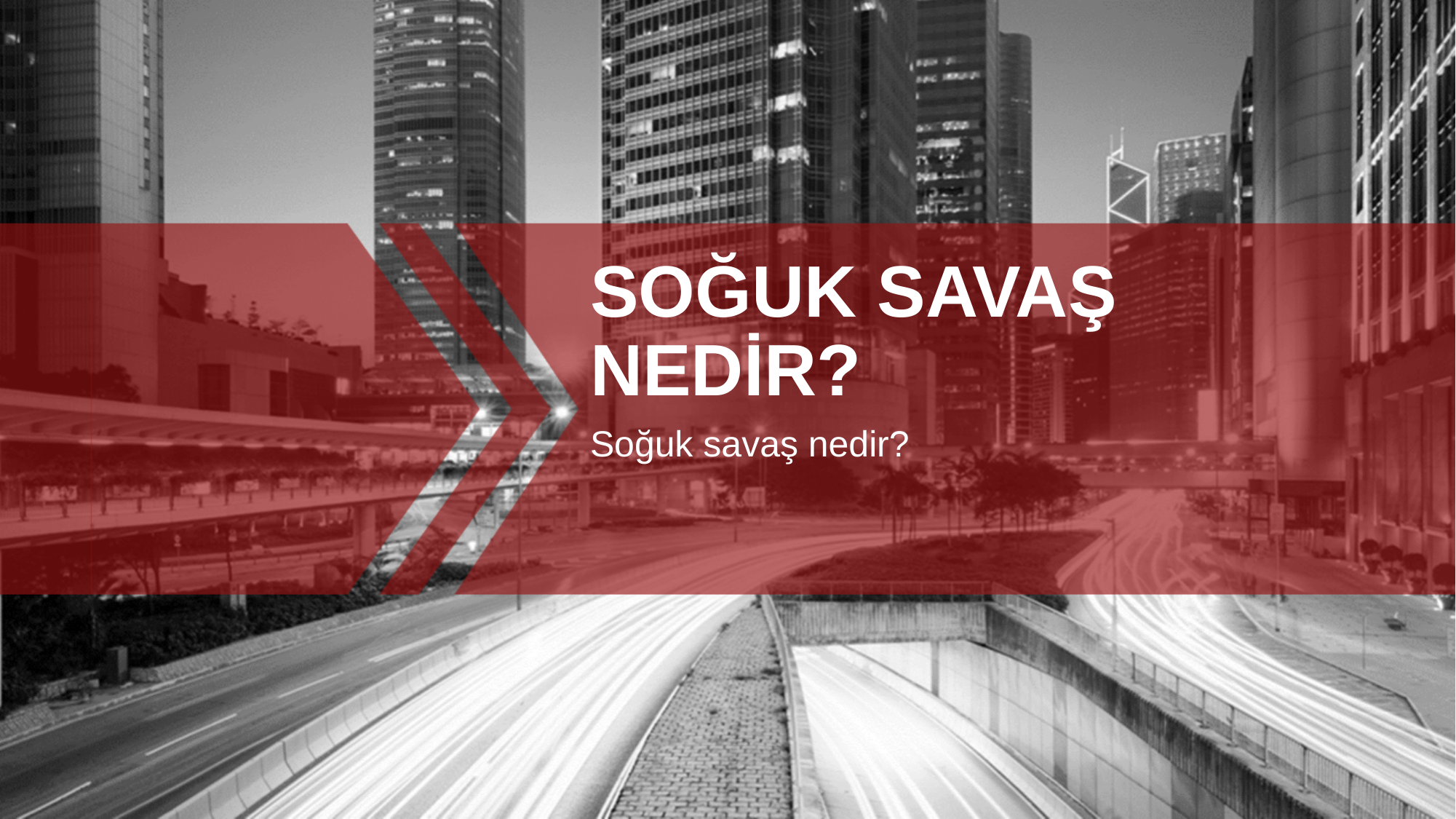

# SOĞUK SAVAŞ NEDİR?
Soğuk savaş nedir?